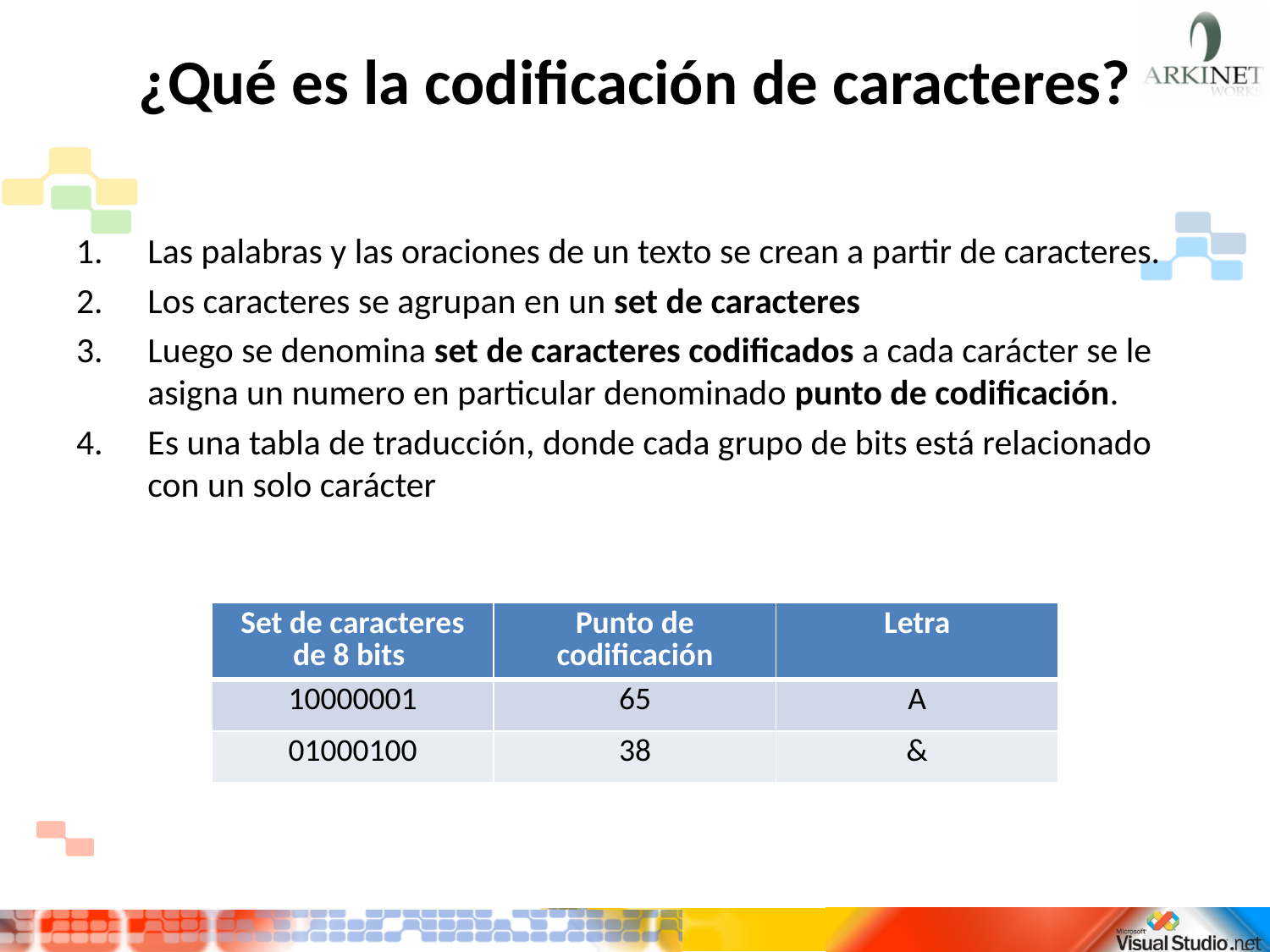

# ¿Qué es la codificación de caracteres?
Las palabras y las oraciones de un texto se crean a partir de caracteres.
Los caracteres se agrupan en un set de caracteres
Luego se denomina set de caracteres codificados a cada carácter se le asigna un numero en particular denominado punto de codificación.
Es una tabla de traducción, donde cada grupo de bits está relacionado con un solo carácter
| Set de caracteres de 8 bits | Punto de codificación | Letra |
| --- | --- | --- |
| 10000001 | 65 | A |
| 01000100 | 38 | & |